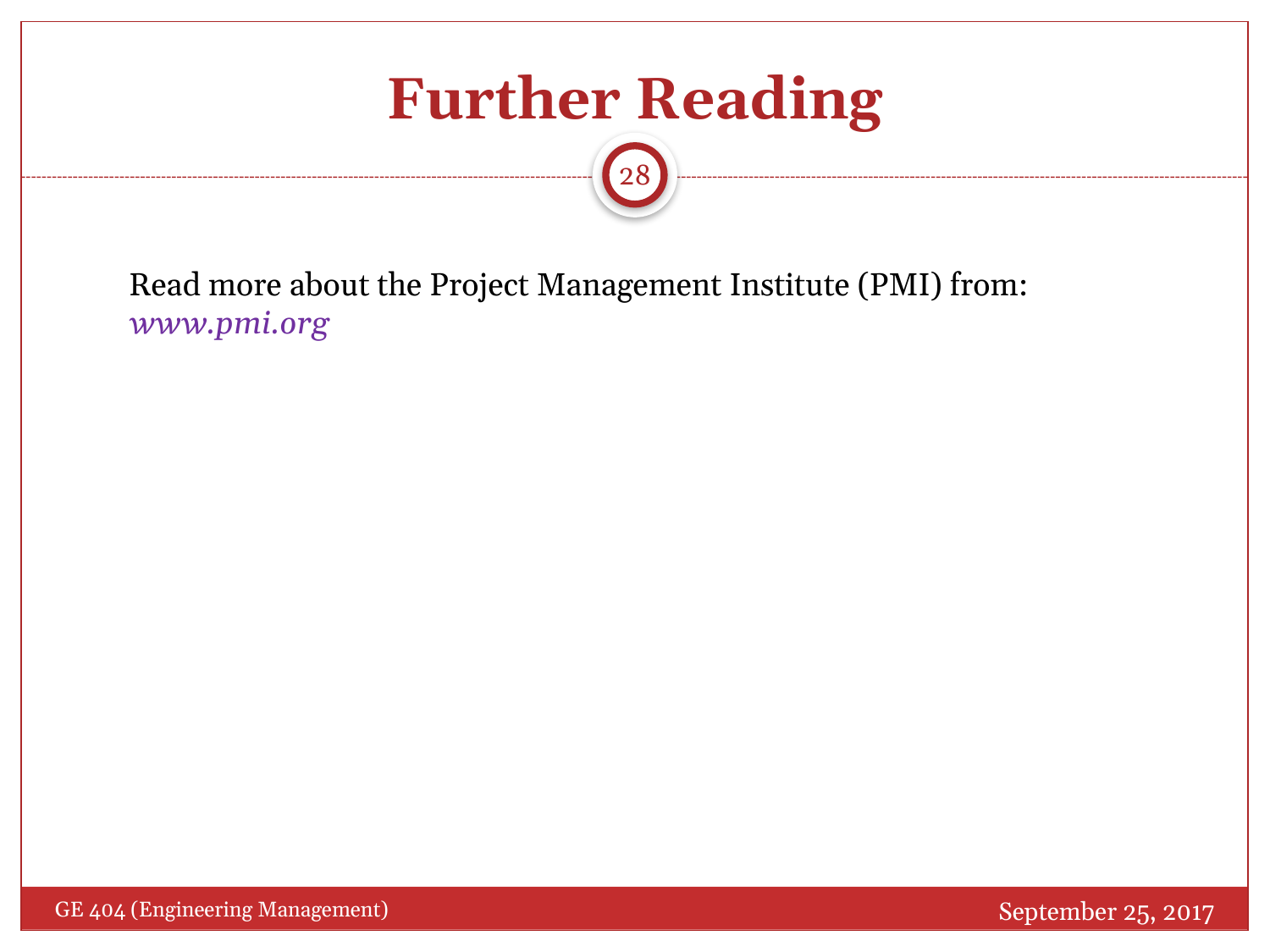

# Further Reading
28
Read more about the Project Management Institute (PMI) from:
www.pmi.org

September 25, 2017
GE 404 (Engineering Management)